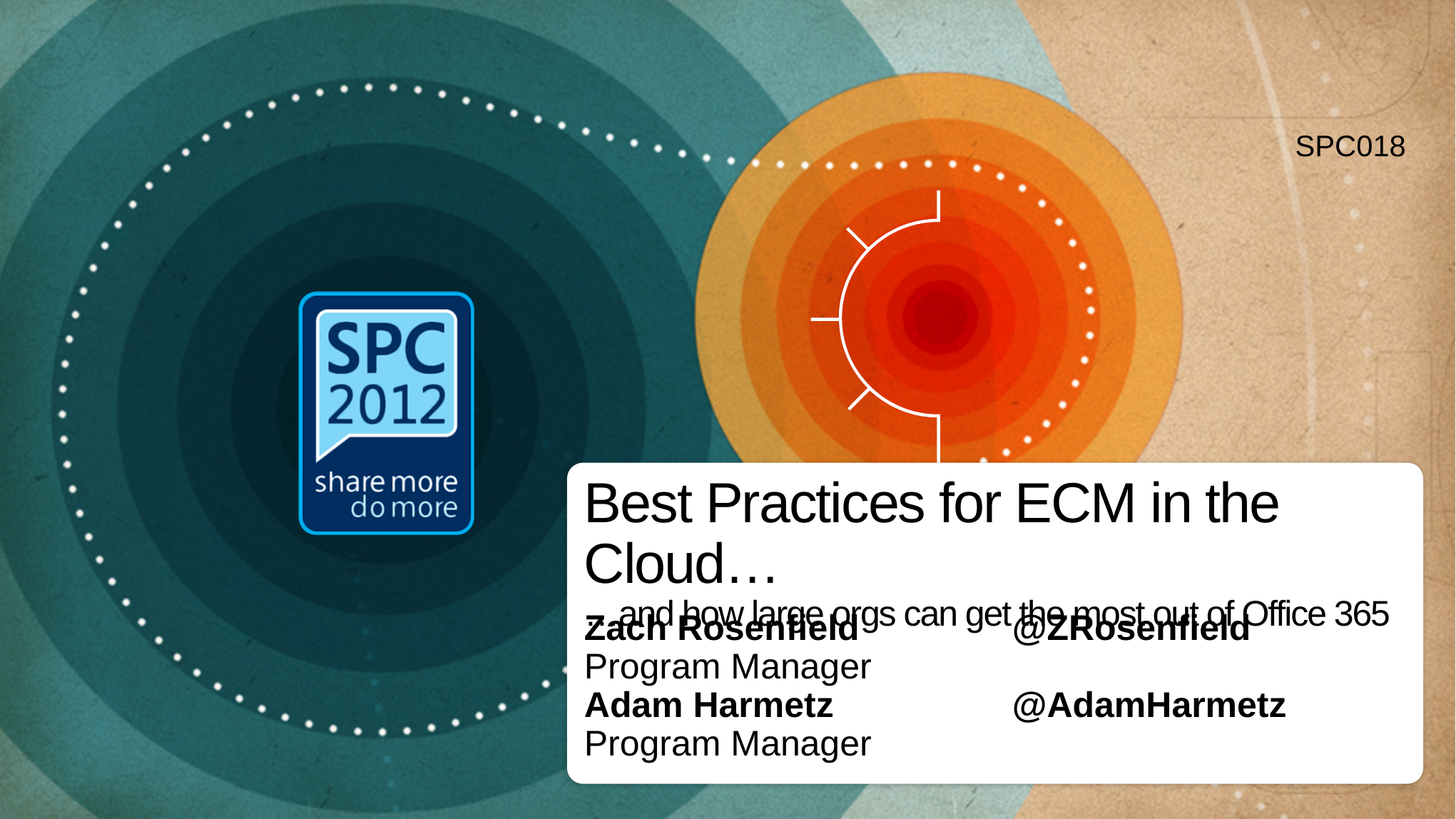

SPC018
# Best Practices for ECM in the Cloud… …and how large orgs can get the most out of Office 365
Zach Rosenfield		@ZRosenfield
Program Manager
Adam Harmetz  		@AdamHarmetz
Program Manager